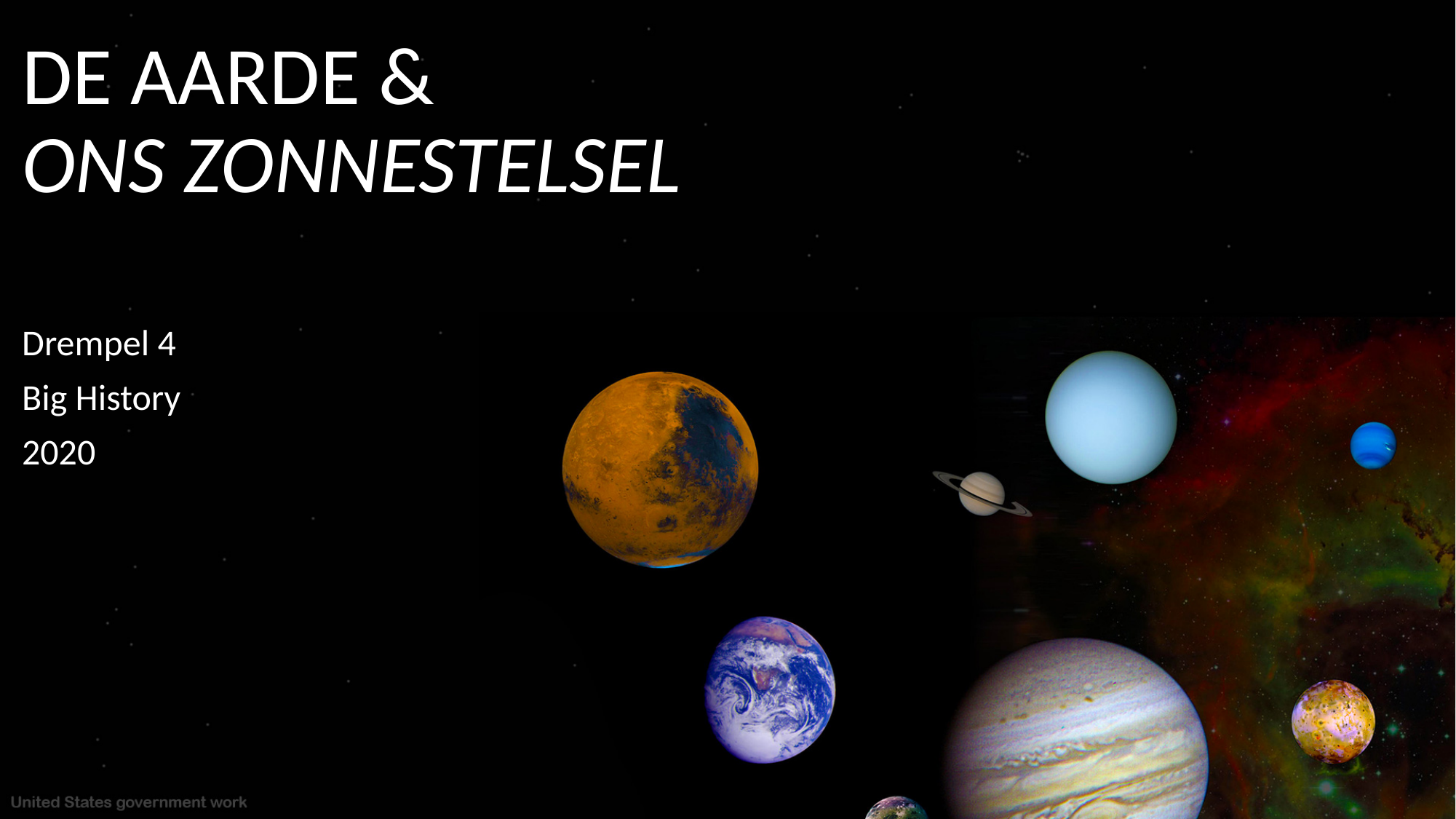

# DE AARDE & ONS ZONNESTELSEL
Drempel 4
Big History
2020